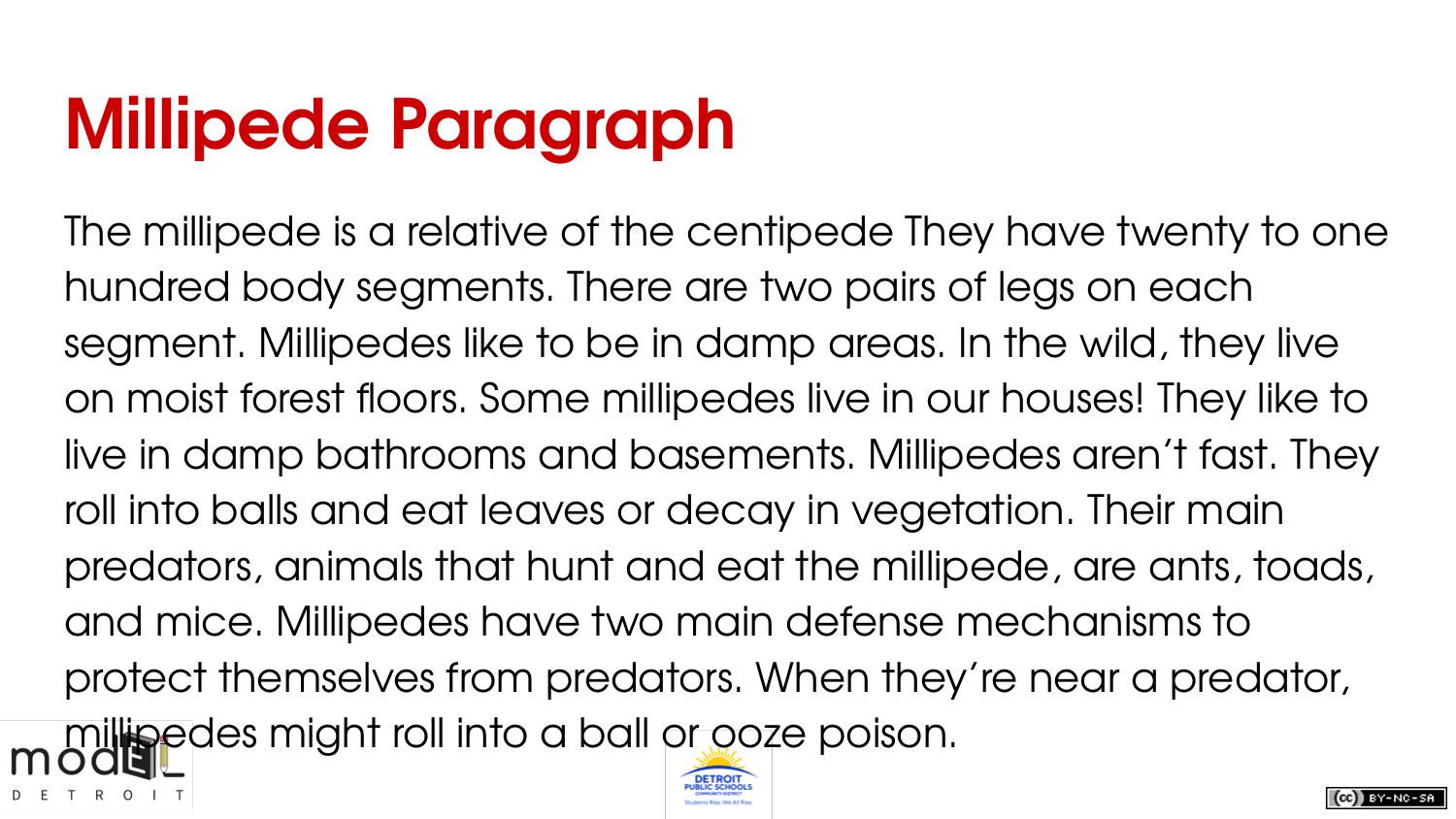

# Millipede Paragraph

The millipede is a relative of the centipede They have twenty to one hundred body segments. There are two pairs of legs on each segment. Millipedes like to be in damp areas. In the wild, they live on moist forest floors. Some millipedes live in our houses! They like to live in damp bathrooms and basements. Millipedes aren’t fast. They roll into balls and eat leaves or decay in vegetation. Their main predators, animals that hunt and eat the millipede, are ants, toads, and mice. Millipedes have two main defense mechanisms to protect themselves from predators. When they’re near a predator, millipedes might roll into a ball or ooze poison.